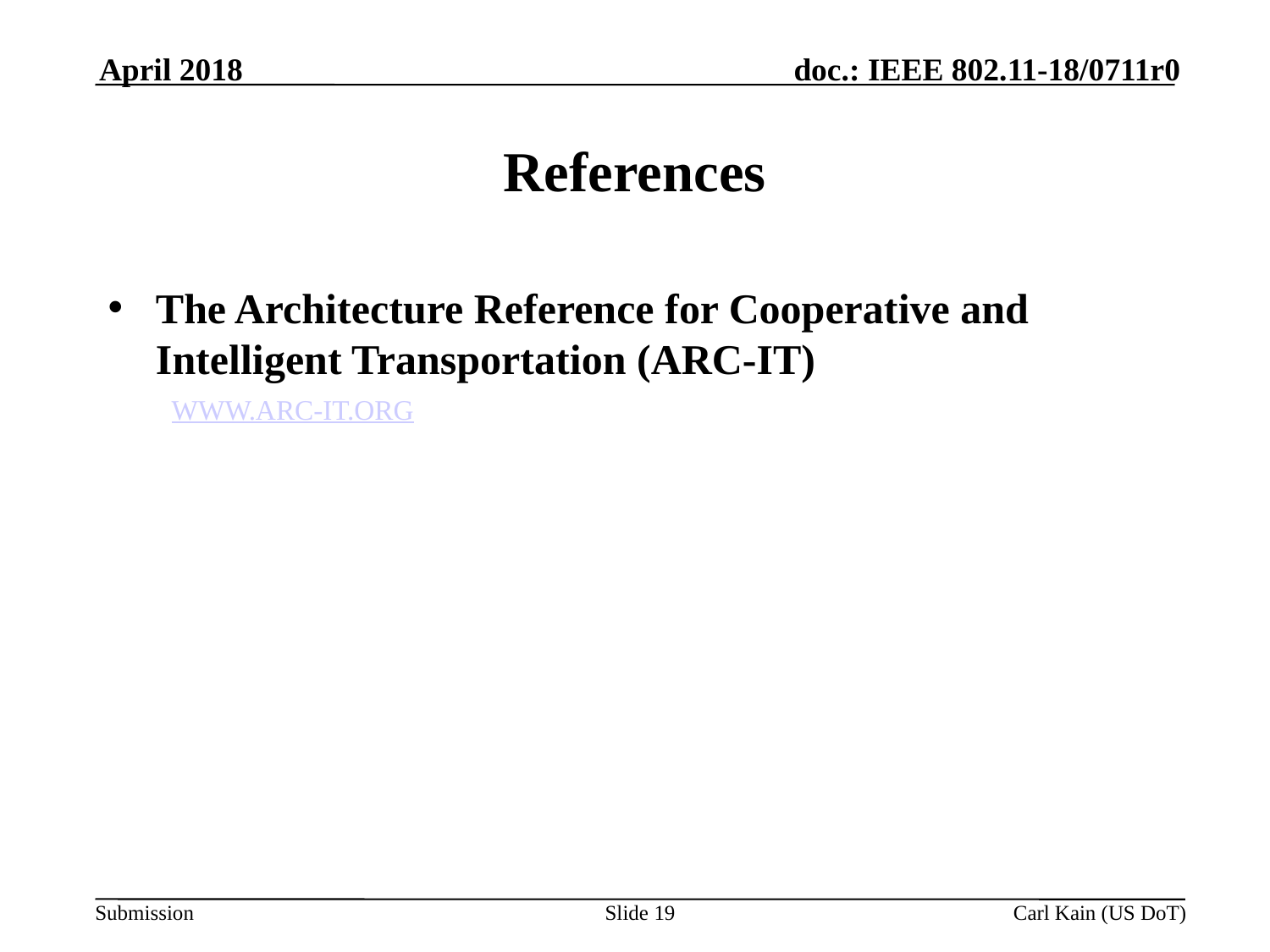

April 2018
# References
The Architecture Reference for Cooperative and Intelligent Transportation (ARC-IT)
WWW.ARC-IT.ORG

Slide 19
Carl Kain (US DoT)